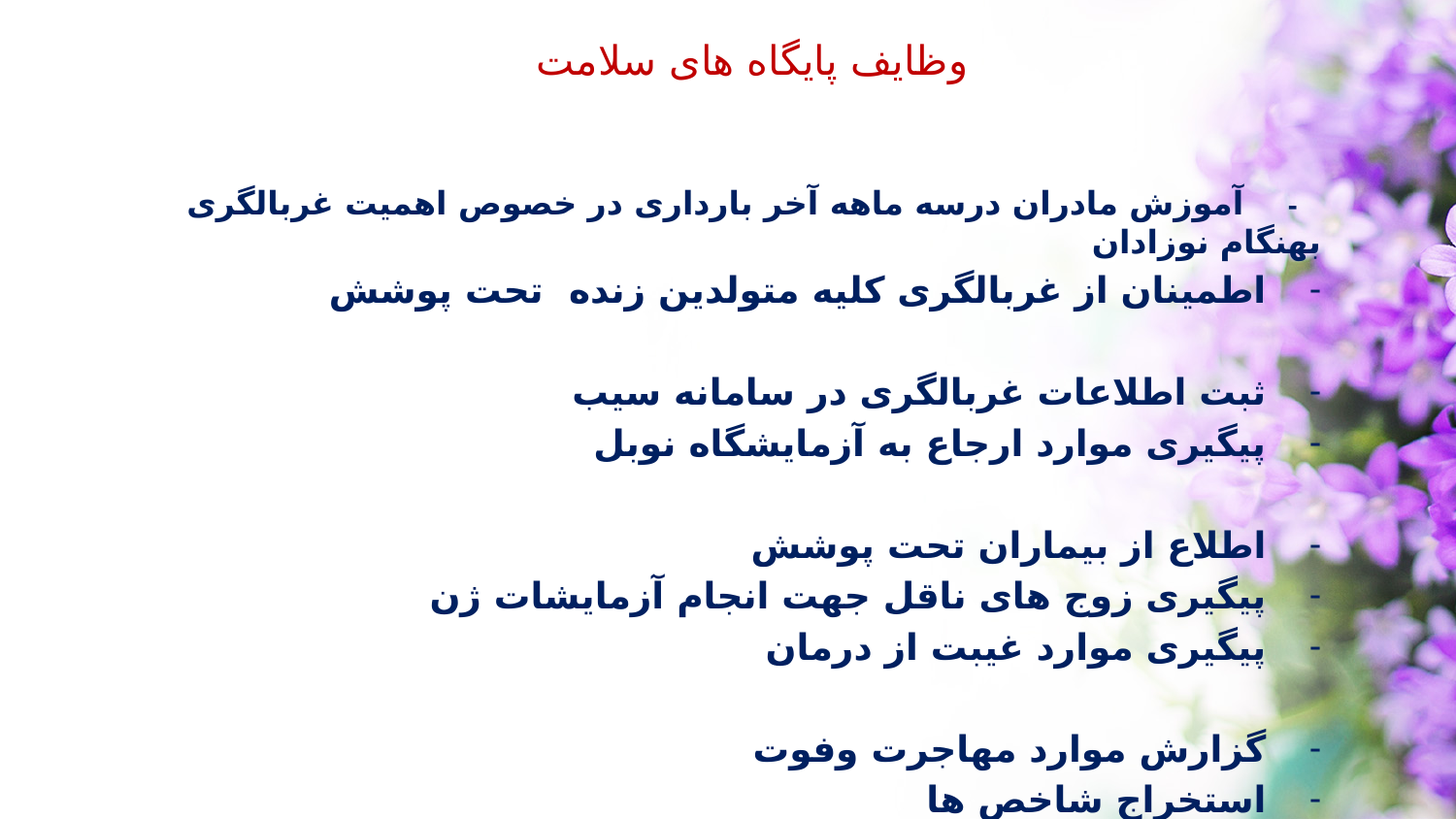

وظایف پایگاه های سلامت

   -     آموزش مادران درسه ماهه آخر بارداری در خصوص اهمیت غربالگری بهنگام نوزادان
اطمینان از غربالگری کلیه متولدین زنده  تحت پوشش

ثبت اطلاعات غربالگری در سامانه سیب
پیگیری موارد ارجاع به آزمایشگاه نوبل

اطلاع از بیماران تحت پوشش
پیگیری زوج های ناقل جهت انجام آزمایشات ژن
پیگیری موارد غیبت از درمان

گزارش موارد مهاجرت وفوت
استخراج شاخص ها